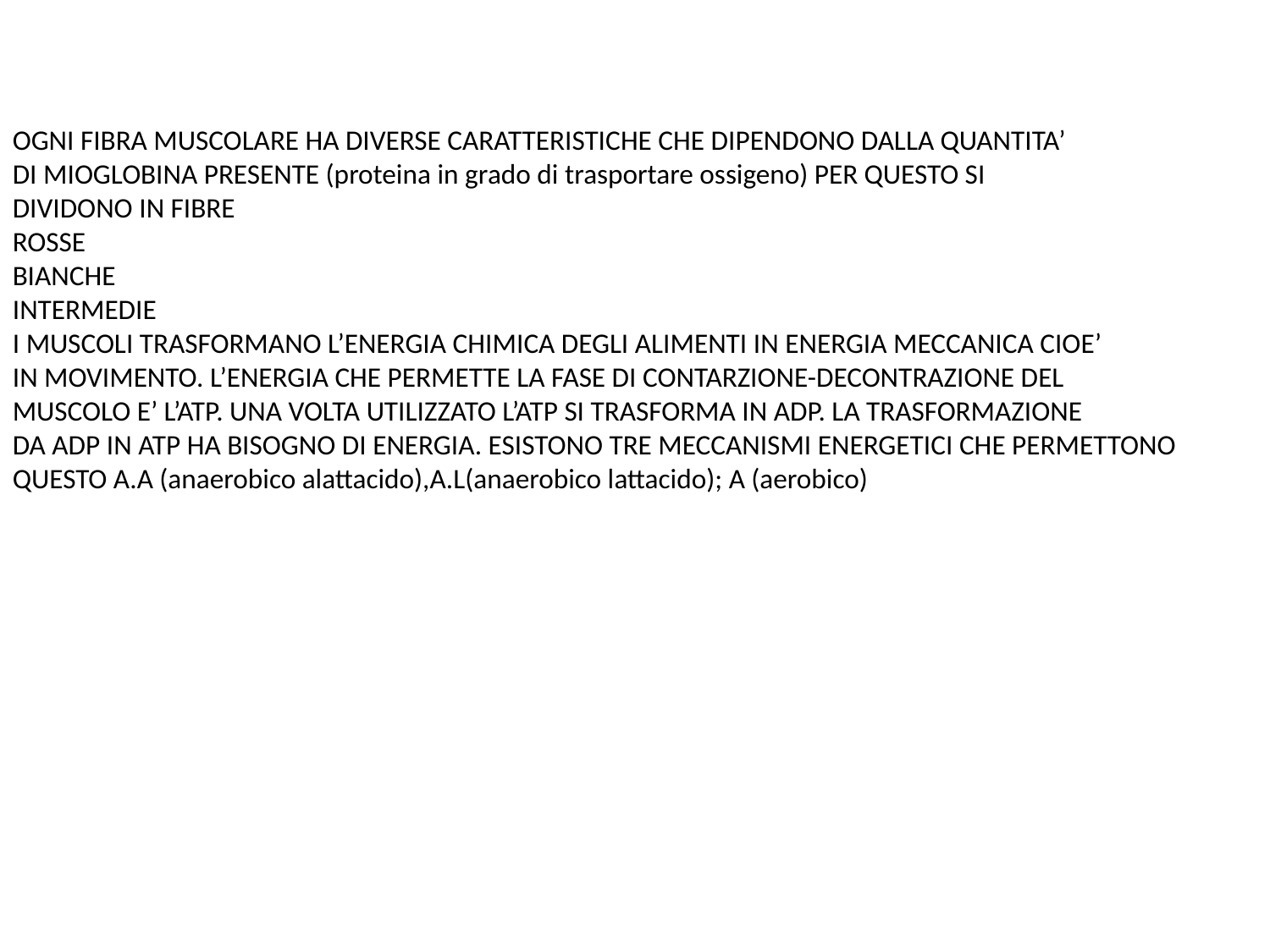

OGNI FIBRA MUSCOLARE HA DIVERSE CARATTERISTICHE CHE DIPENDONO DALLA QUANTITA’
DI MIOGLOBINA PRESENTE (proteina in grado di trasportare ossigeno) PER QUESTO SI
DIVIDONO IN FIBRE
ROSSE
BIANCHE
INTERMEDIE
I MUSCOLI TRASFORMANO L’ENERGIA CHIMICA DEGLI ALIMENTI IN ENERGIA MECCANICA CIOE’
IN MOVIMENTO. L’ENERGIA CHE PERMETTE LA FASE DI CONTARZIONE-DECONTRAZIONE DEL
MUSCOLO E’ L’ATP. UNA VOLTA UTILIZZATO L’ATP SI TRASFORMA IN ADP. LA TRASFORMAZIONE
DA ADP IN ATP HA BISOGNO DI ENERGIA. ESISTONO TRE MECCANISMI ENERGETICI CHE PERMETTONO QUESTO A.A (anaerobico alattacido),A.L(anaerobico lattacido); A (aerobico)